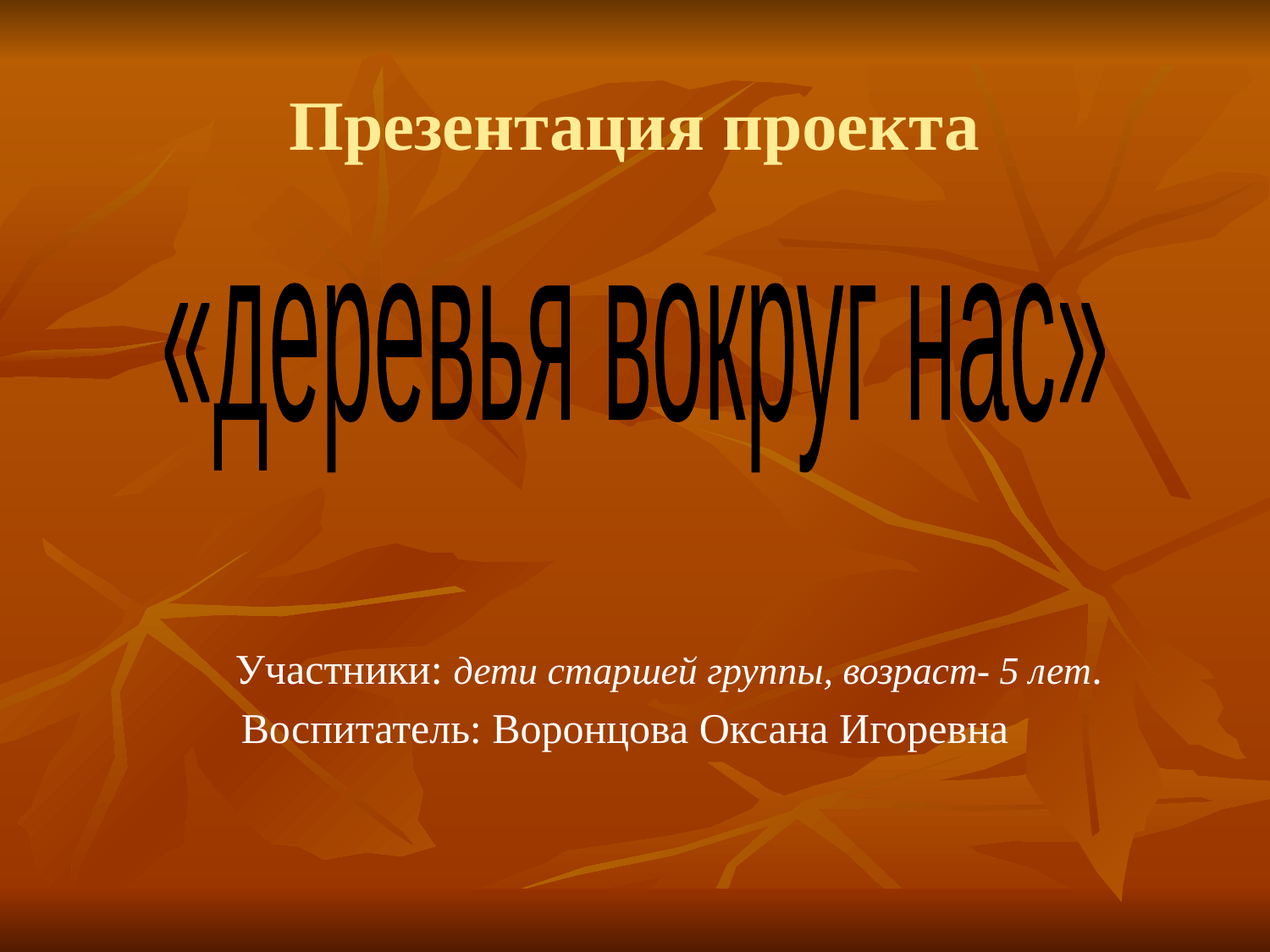

# Презентация проекта
«деревья вокруг нас»
Участники: дети старшей группы, возраст- 5 лет.
      Воспитатель: Воронцова Оксана Игоревна